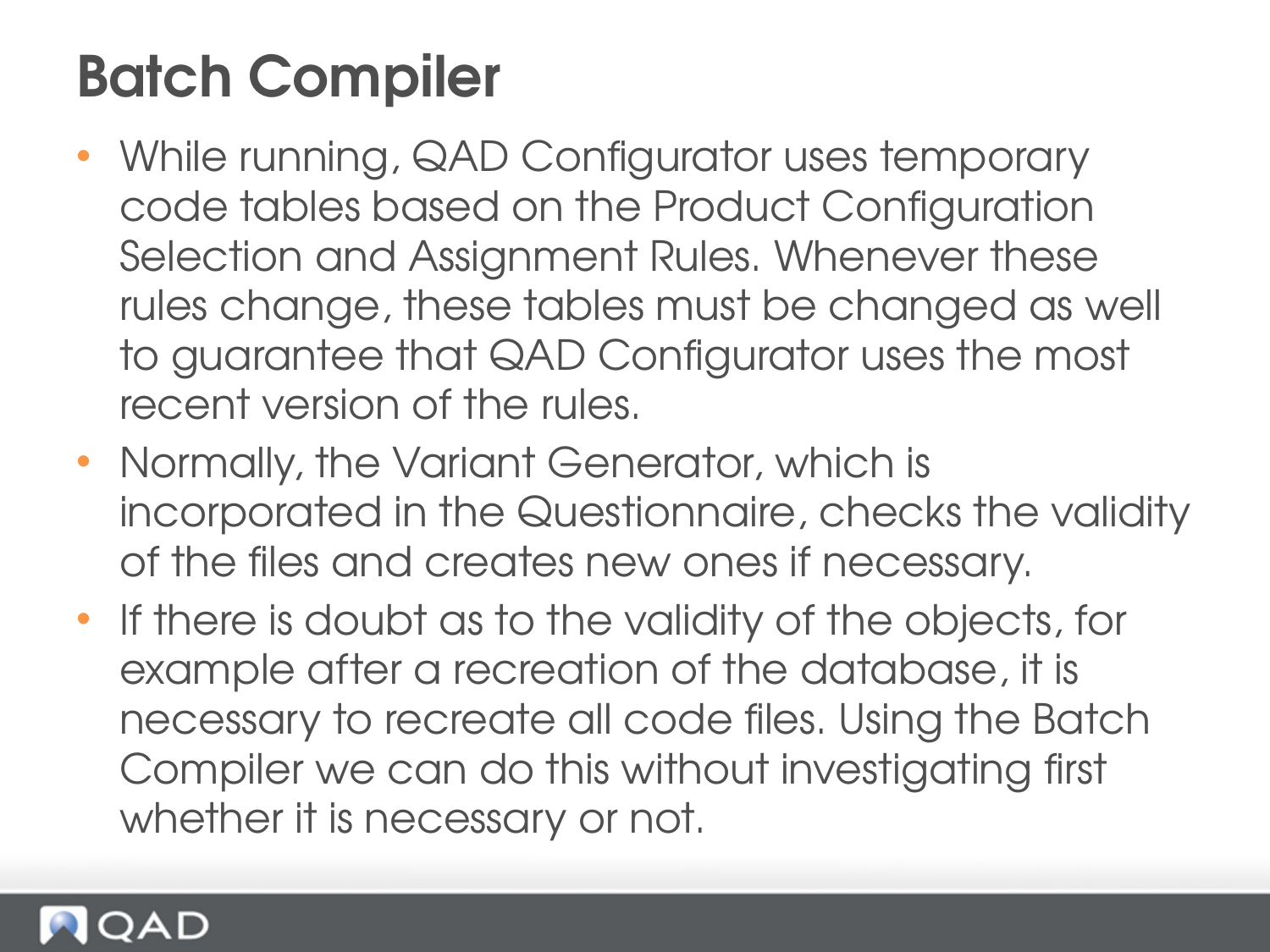

# Batch Compiler
While running, QAD Configurator uses temporary code tables based on the Product Configuration Selection and Assignment Rules. Whenever these rules change, these tables must be changed as well to guarantee that QAD Configurator uses the most recent version of the rules.
Normally, the Variant Generator, which is incorporated in the Questionnaire, checks the validity of the files and creates new ones if necessary.
If there is doubt as to the validity of the objects, for example after a recreation of the database, it is necessary to recreate all code files. Using the Batch Compiler we can do this without investigating first whether it is necessary or not.